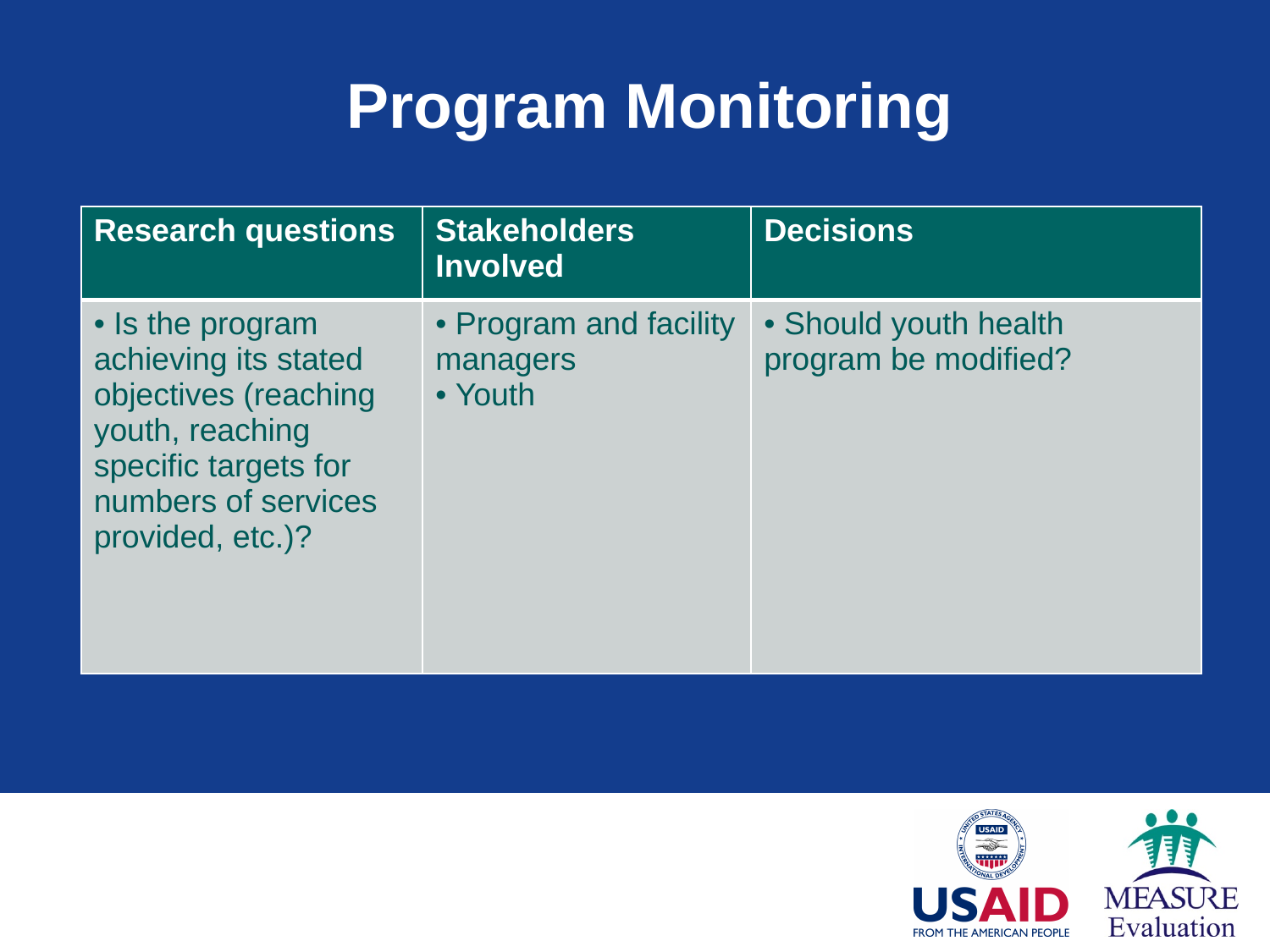

# Program Monitoring
| Research questions | Stakeholders Involved | Decisions |
| --- | --- | --- |
| Is the program achieving its stated objectives (reaching youth, reaching specific targets for numbers of services provided, etc.)? | Program and facility managers Youth | Should youth health program be modified? |